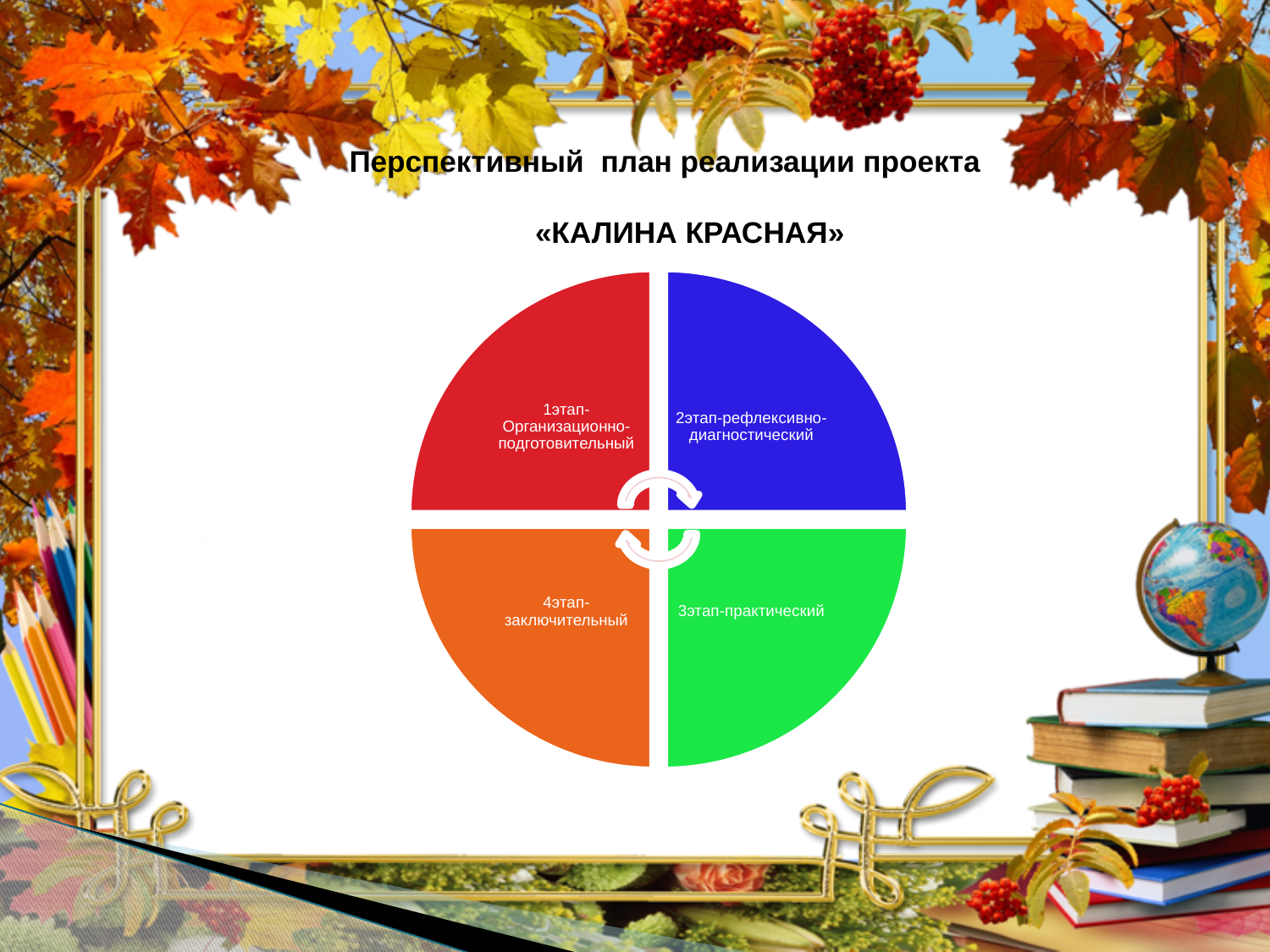

# Перспективный  план реализации проекта                                                                                        «КАЛИНА КРАСНАЯ»
1этап-Организационно-подготовительный
2этап-рефлексивно-диагностический
3этап-практический
4этап-заключительный